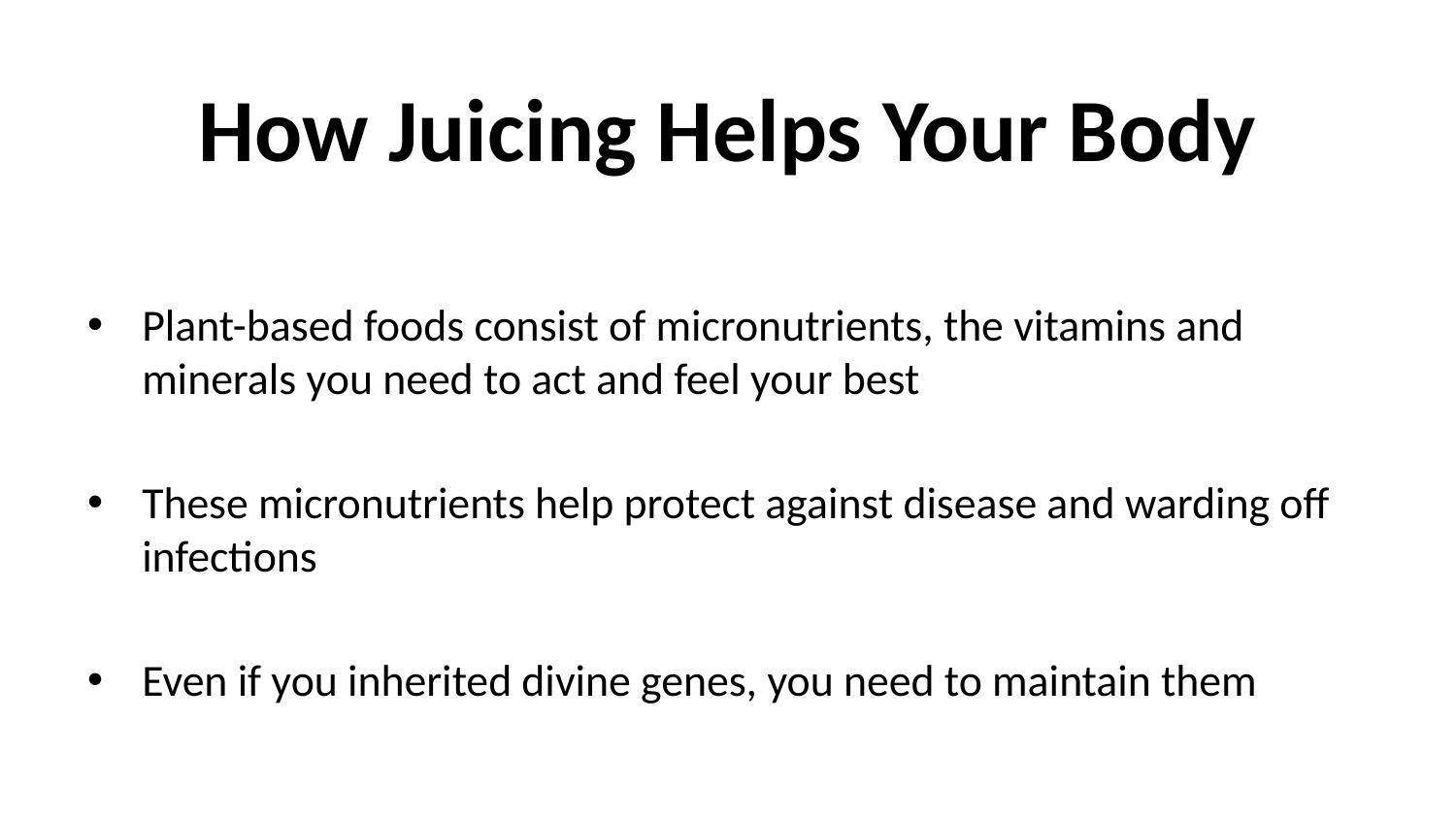

# How Juicing Helps Your Body

Plant-based foods consist of micronutrients, the vitamins and minerals you need to act and feel your best

These micronutrients help protect against disease and warding off infections

Even if you inherited divine genes, you need to maintain them